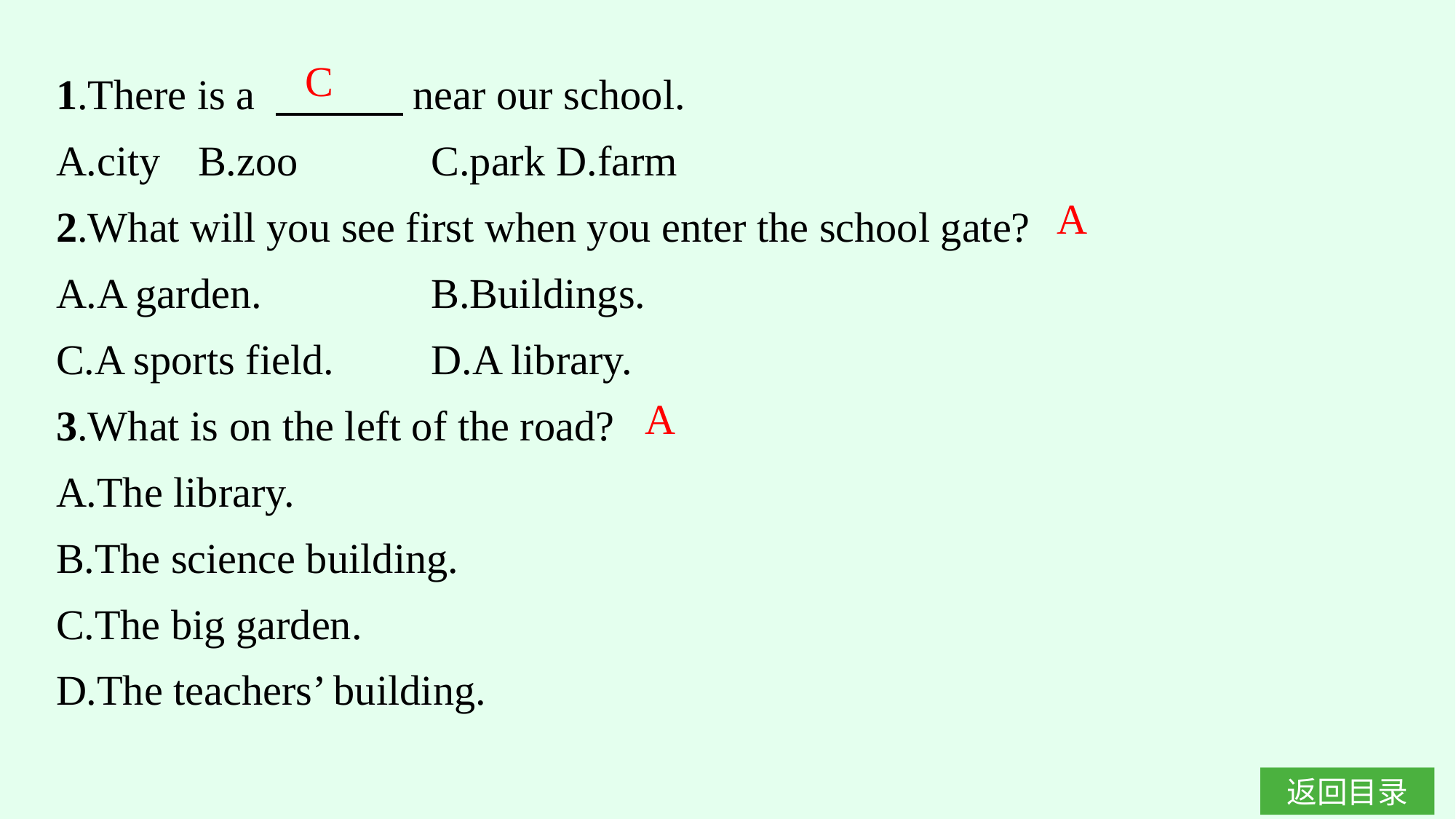

1.There is a 　　　near our school.
A.city	B.zoo		C.park	D.farm
2.What will you see first when you enter the school gate?
A.A garden.		B.Buildings.
C.A sports field.	D.A library.
3.What is on the left of the road?
A.The library.
B.The science building.
C.The big garden.
D.The teachers’ building.
C
A
A